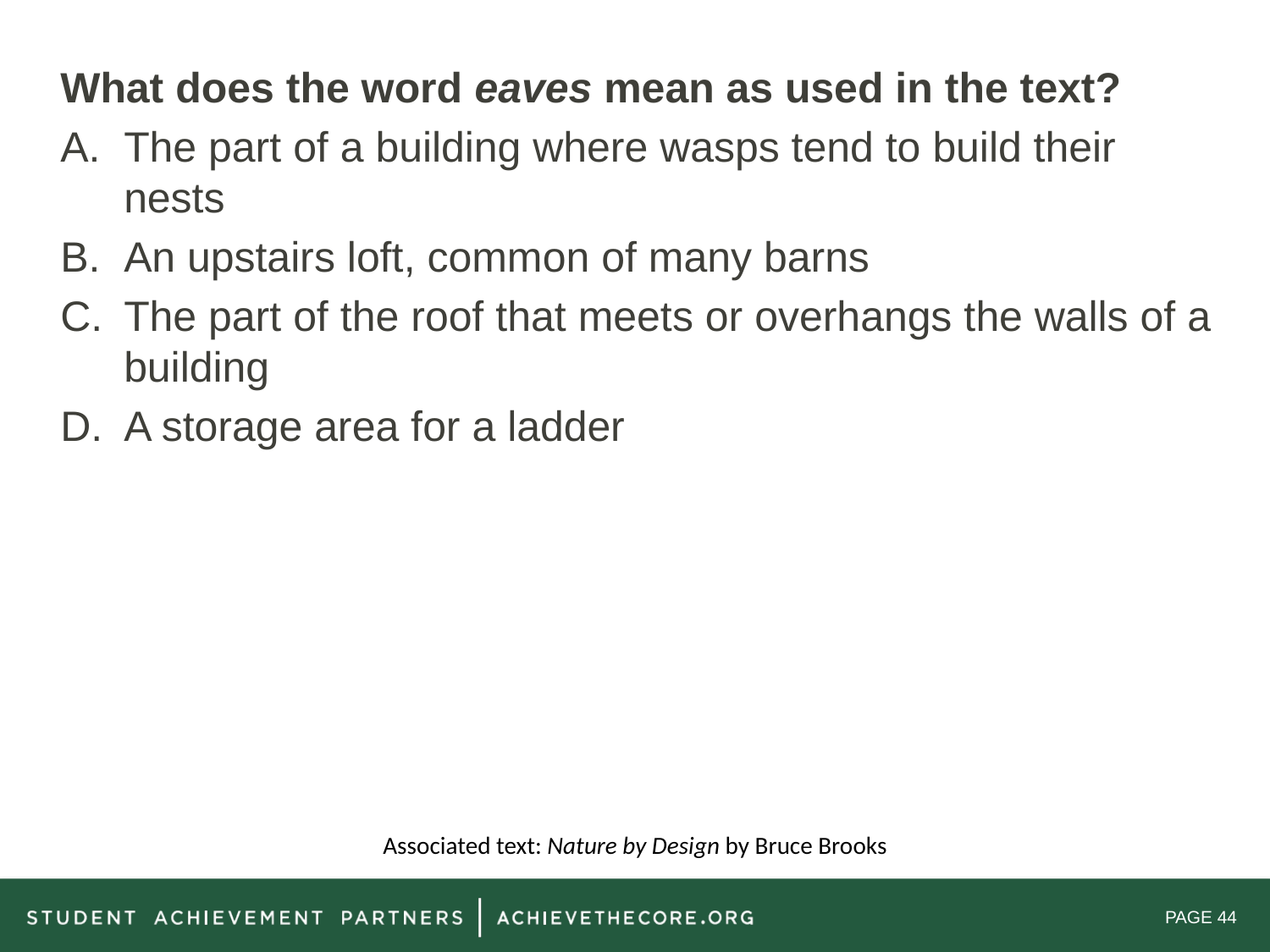

What does the word eaves mean as used in the text?
The part of a building where wasps tend to build their nests
An upstairs loft, common of many barns
The part of the roof that meets or overhangs the walls of a building
A storage area for a ladder

Associated text: Nature by Design by Bruce Brooks